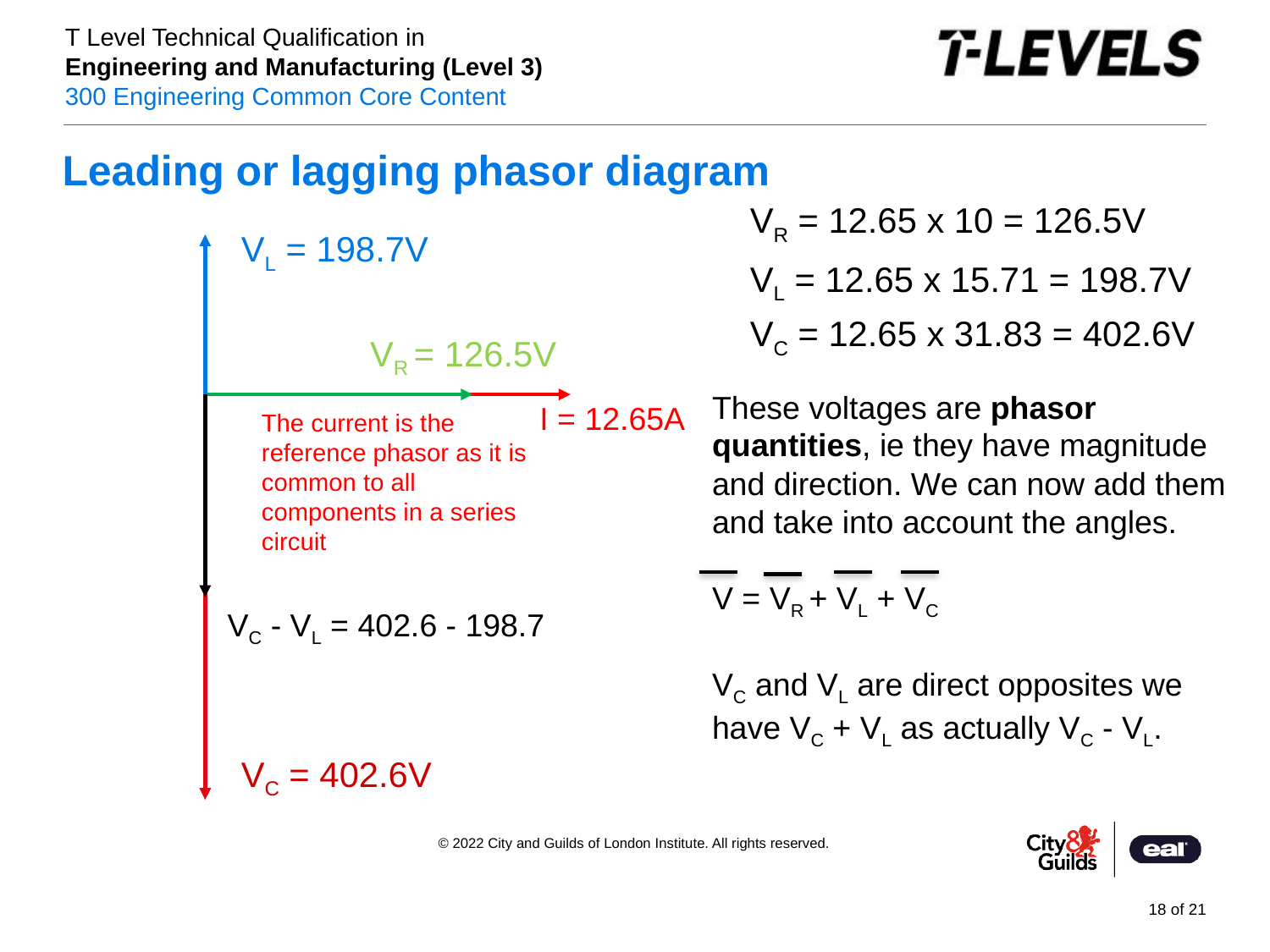

Leading or lagging phasor diagram
VR = 12.65 x 10 = 126.5V
VL = 198.7V
VL = 12.65 x 15.71 = 198.7V
VC = 12.65 x 31.83 = 402.6V
VR = 126.5V
These voltages are phasor quantities, ie they have magnitude and direction. We can now add them and take into account the angles.

V = VR + VL + VC

VC and VL are direct opposites we have VC + VL as actually VC - VL.
I = 12.65A
The current is the reference phasor as it is common to all components in a series circuit
VC - VL = 402.6 - 198.7
VC = 402.6V